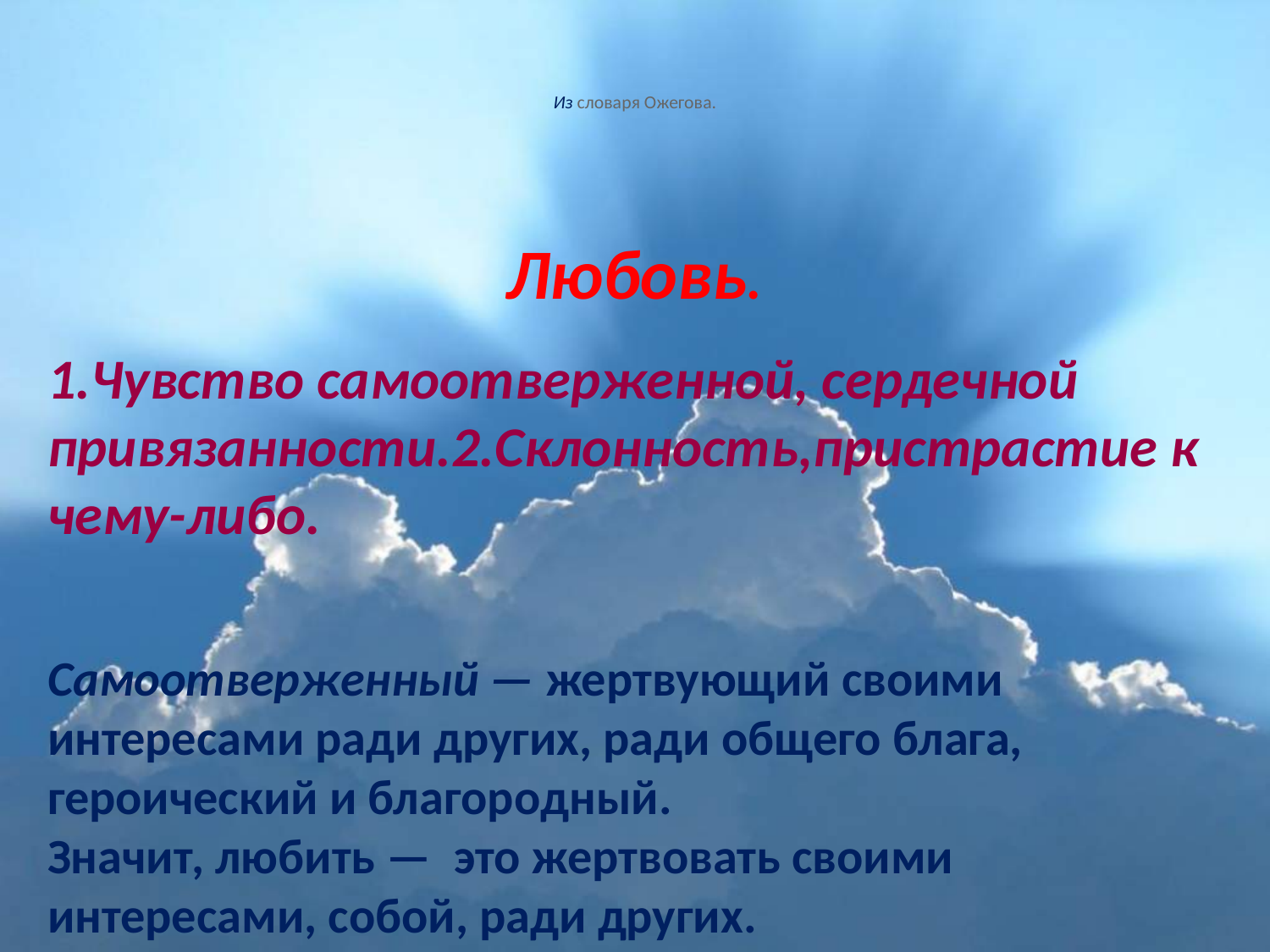

# Из словаря Ожегова.
Любовь.
1.Чувство самоотверженной, сердечной привязанности.2.Склонность,пристрастие к чему-либо.
Самоотверженный — жертвующий своими интересами ради других, ради общего блага, героический и благородный.
Значит, любить —  это жертвовать своими интересами, собой, ради других.